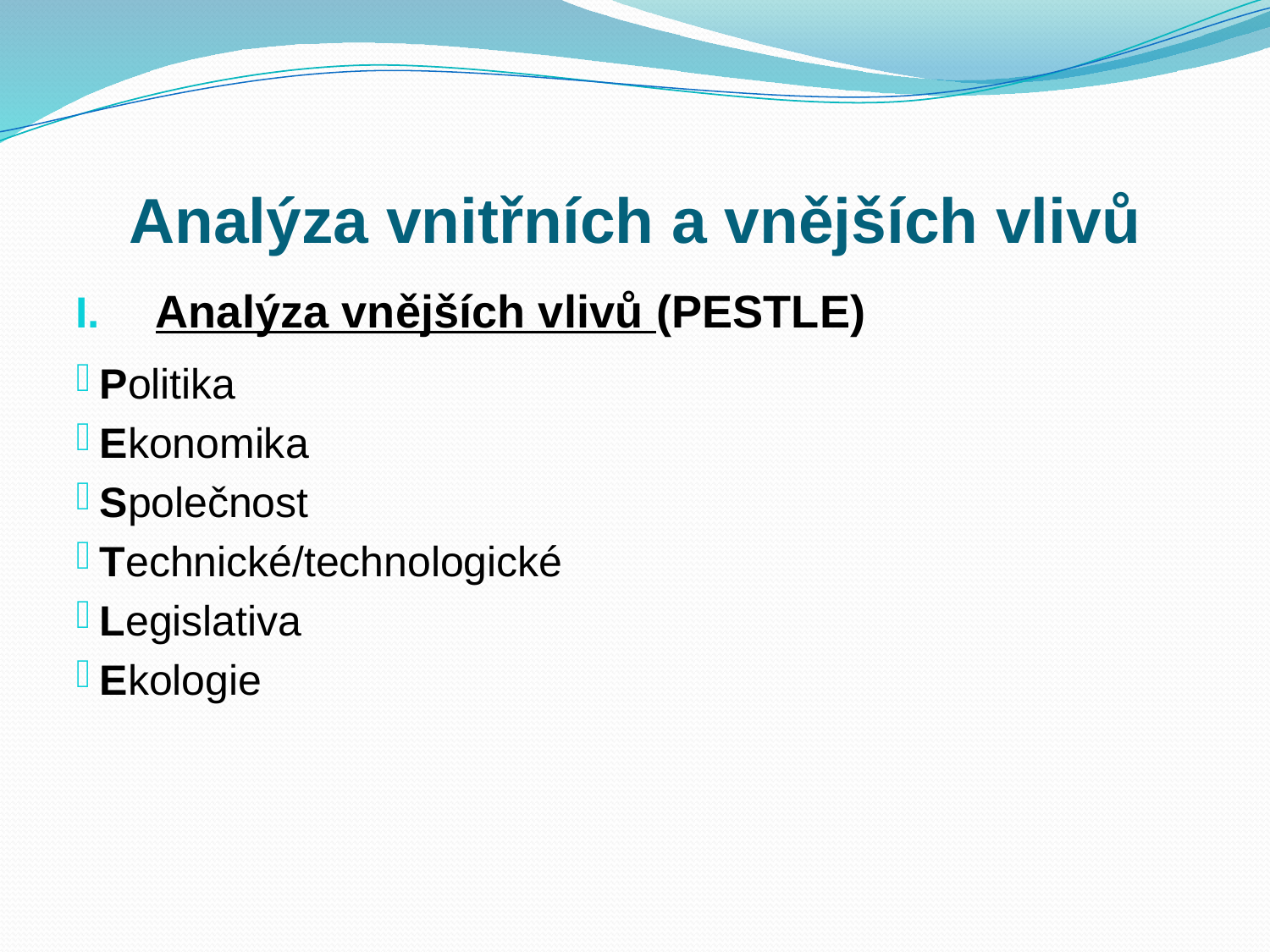

# Analýza vnitřních a vnějších vlivů
Analýza vnějších vlivů (PESTLE)
Politika
Ekonomika
Společnost
Technické/technologické
Legislativa
Ekologie